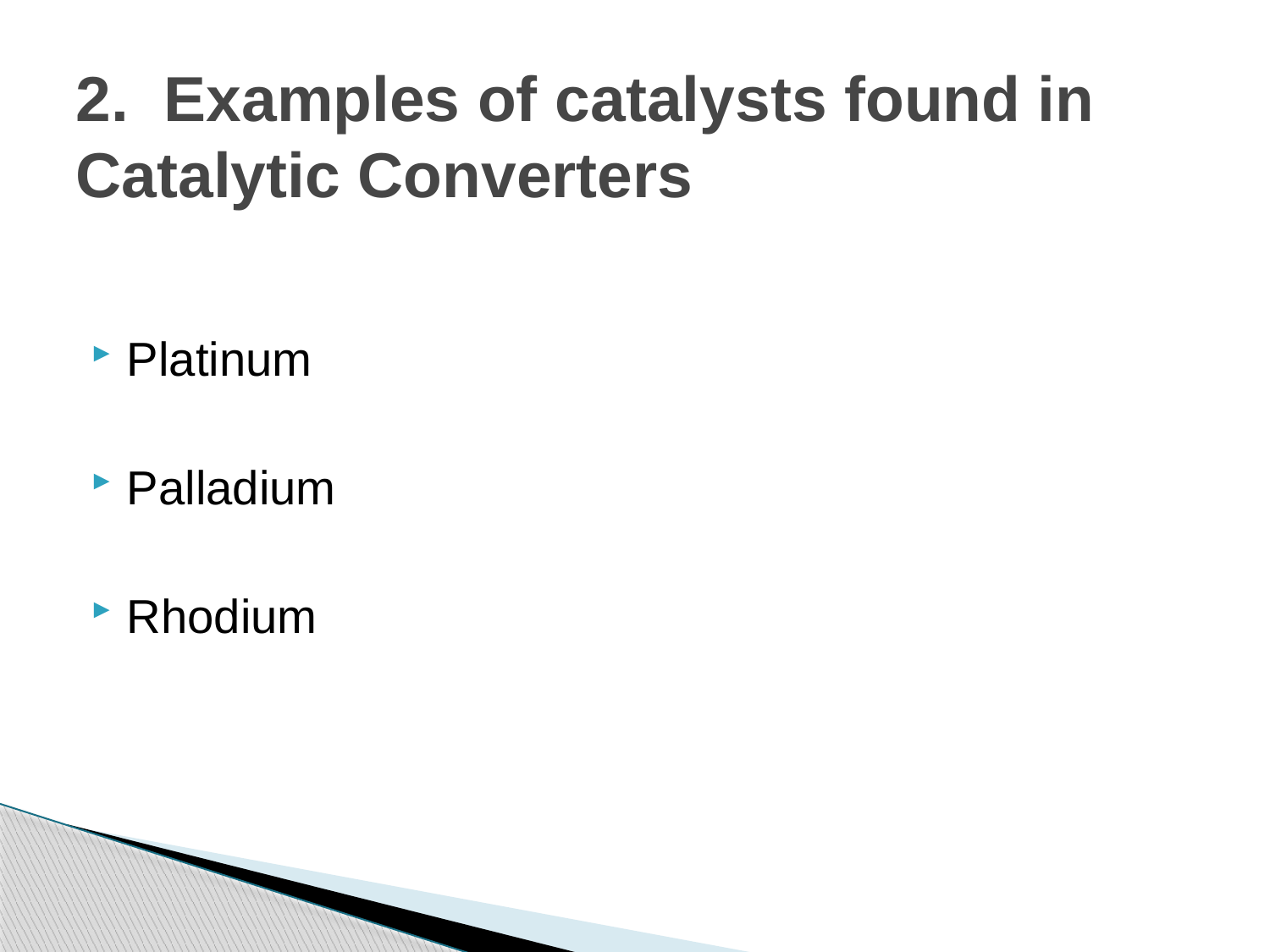

# 2.  Examples of catalysts found in Catalytic Converters
Platinum

Palladium

Rhodium